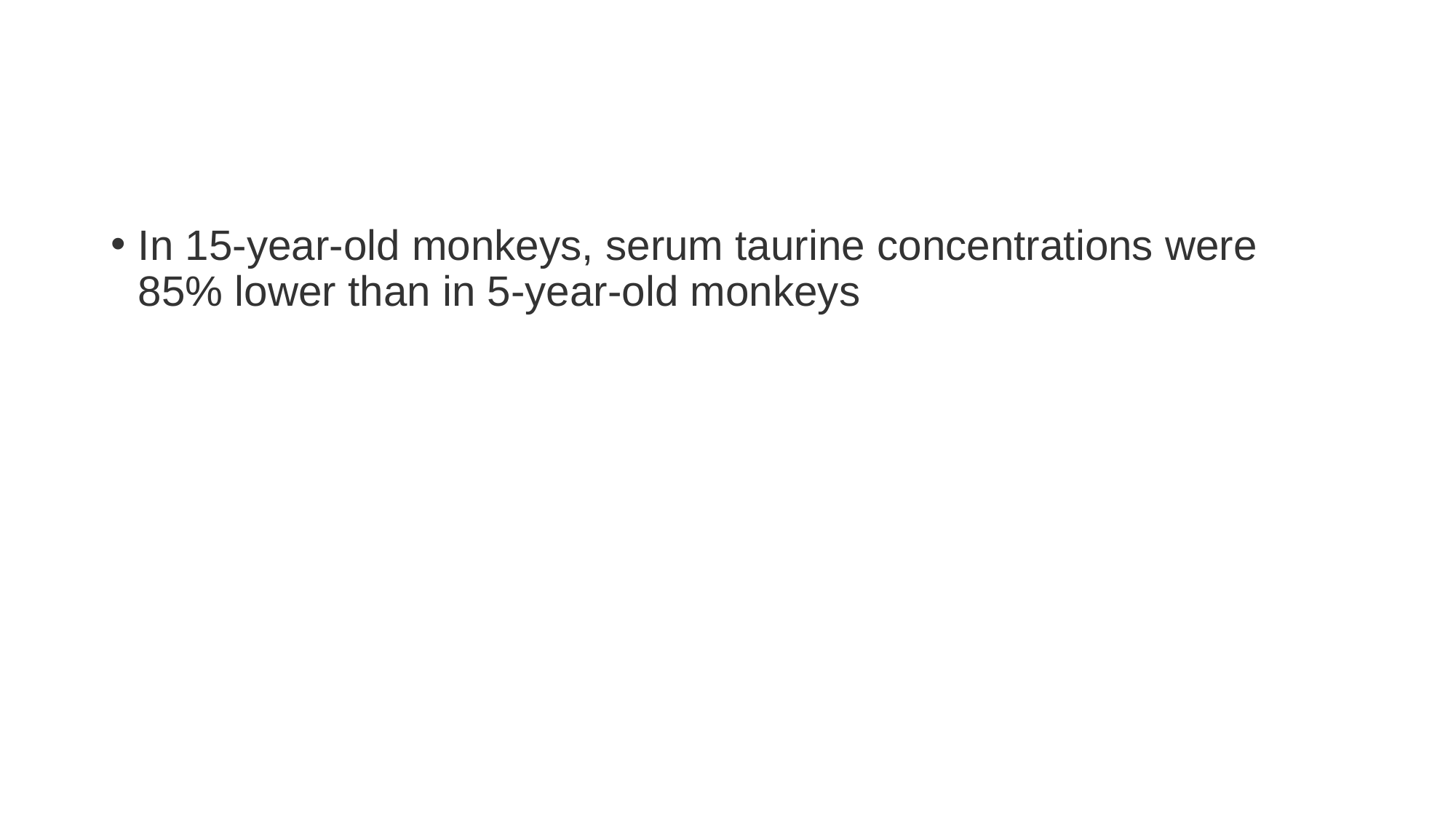

#
In 15-year-old monkeys, serum taurine concentrations were 85% lower than in 5-year-old monkeys